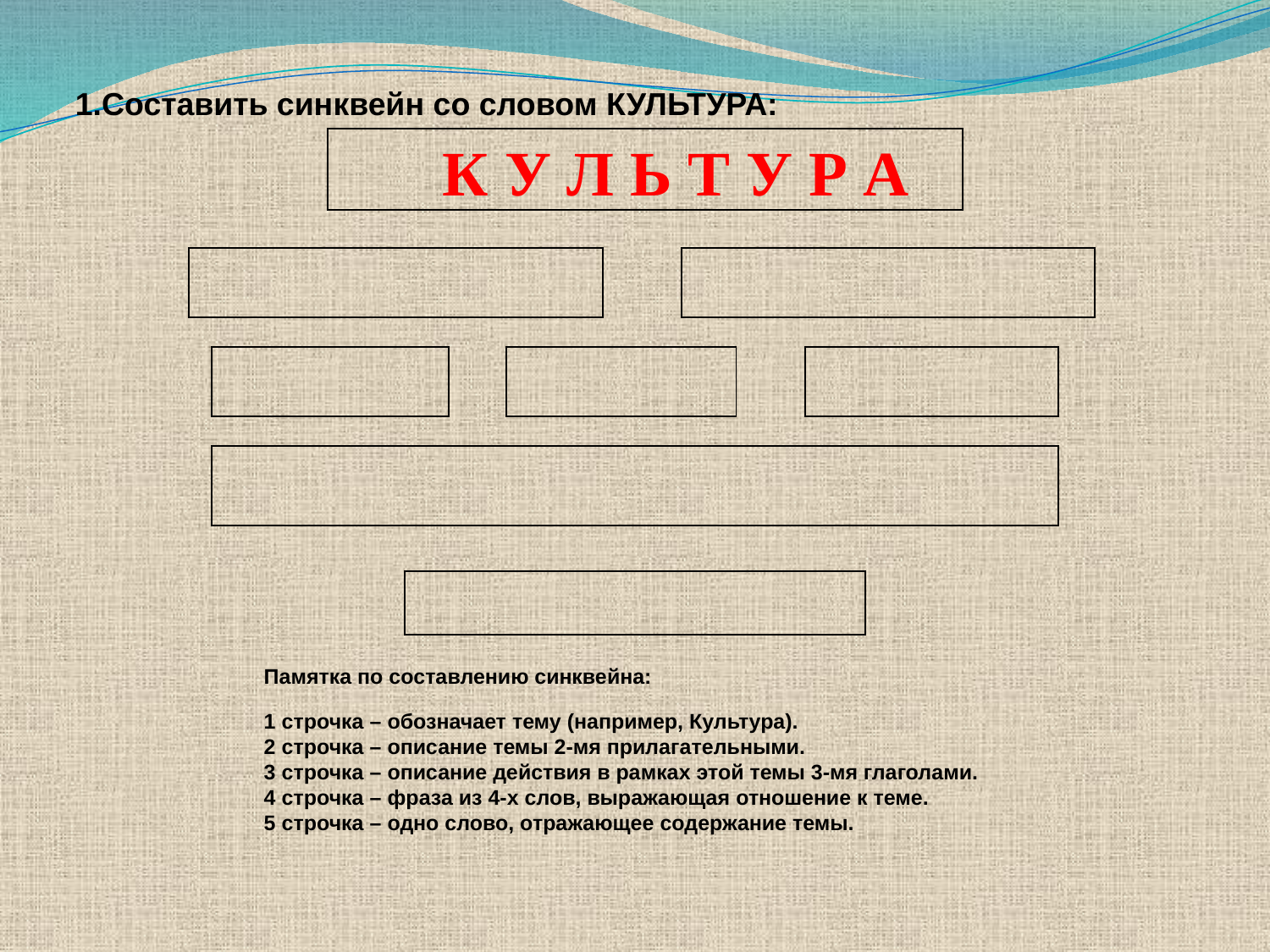

1.Составить синквейн со словом КУЛЬТУРА:

| К У Л Ь Т У Р А |
| --- |
|  |  |  |
| --- | --- | --- |
|  |  |  |  |  |
| --- | --- | --- | --- | --- |
|  |
| --- |
|  |
| --- |
Памятка по составлению синквейна:

1 строчка – обозначает тему (например, Культура).
2 строчка – описание темы 2-мя прилагательными.
3 строчка – описание действия в рамках этой темы 3-мя глаголами.
4 строчка – фраза из 4-х слов, выражающая отношение к теме.
5 строчка – одно слово, отражающее содержание темы.